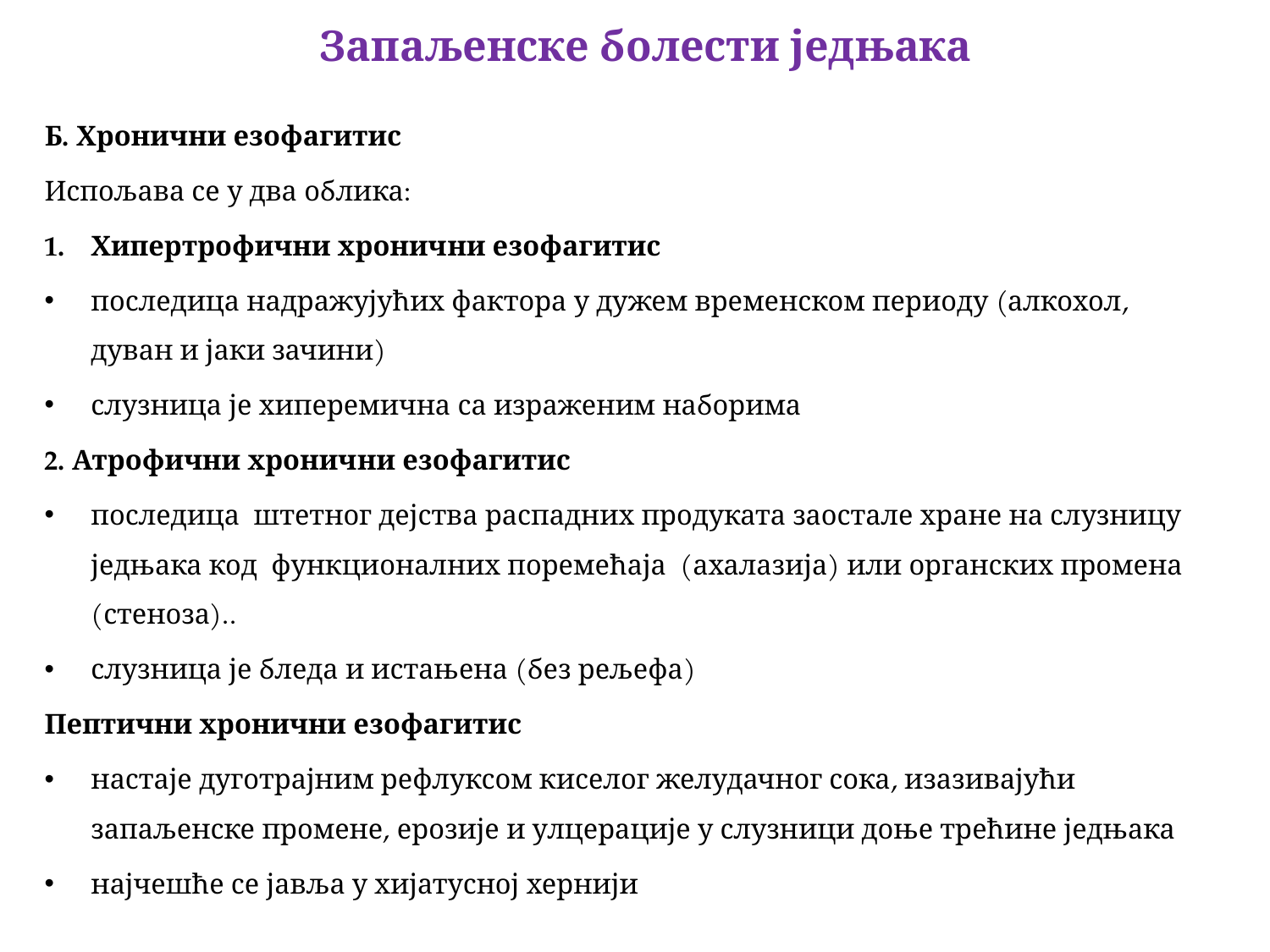

# Запаљенске болести једњака
Б. Хронични езофагитис
Испољава се у два облика:
Хипертрофични хронични езофагитис
последица надражујућих фактора у дужем временском периоду (алкохол, дуван и јаки зачини)
слузница је хиперемична са израженим наборима
2. Атрофични хронични езофагитис
последица  штетног дејства распадних продуката заостале хране на слузницу једњака код  функционалних поремећаја  (ахалазија) или органских промена (стеноза)..
слузница је бледа и истањена (без рељефа)
Пептични хронични езофагитис
настаје дуготрајним рефлуксом киселог желудачног сока, изазивајући запаљенске промене, ерозије и улцерације у слузници доње трећине једњака
најчешће се јавља у хијатусној хернији